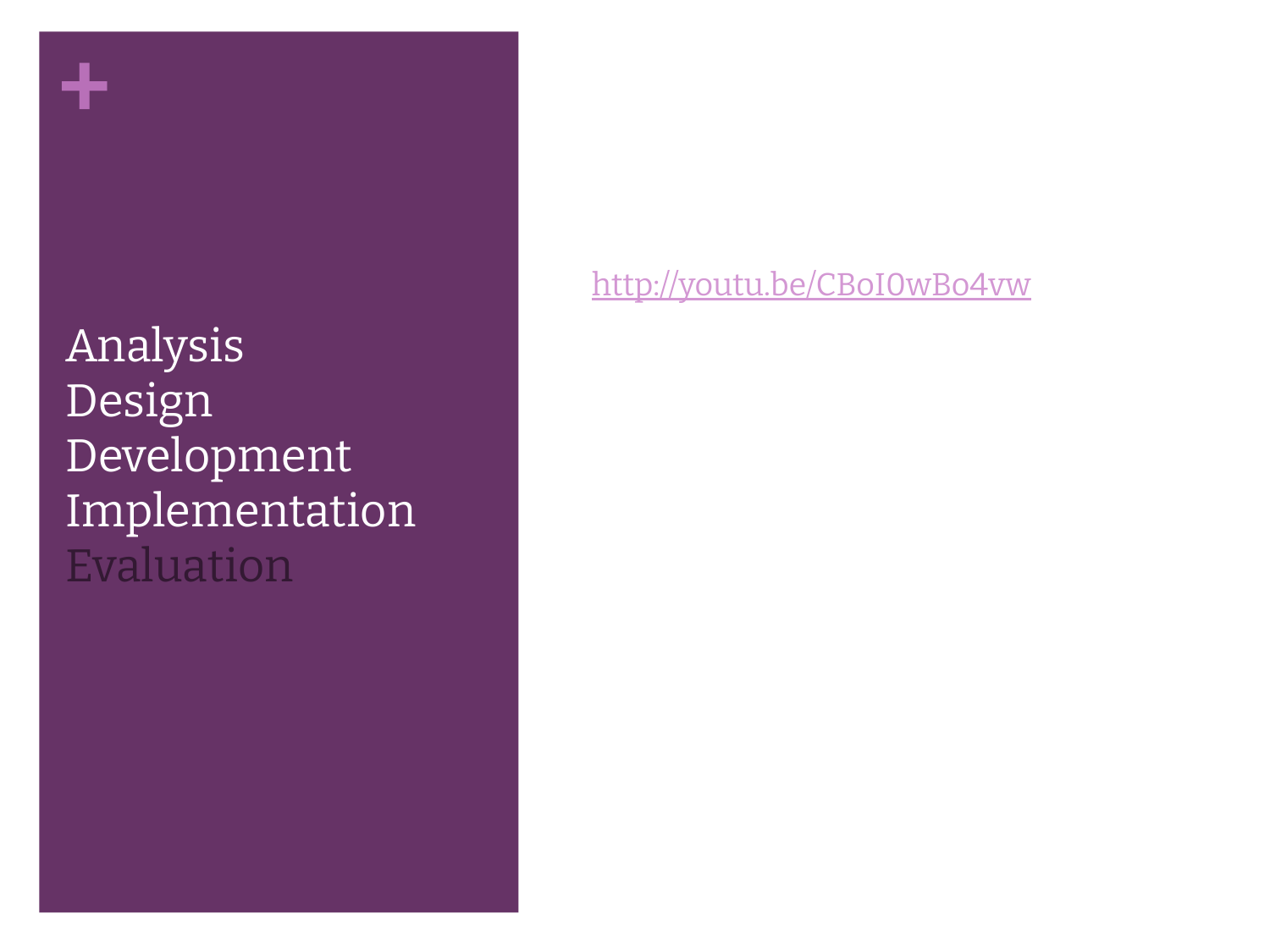

http://youtu.be/CBoI0wBo4vw
# Analysis Design Development Implementation Evaluation